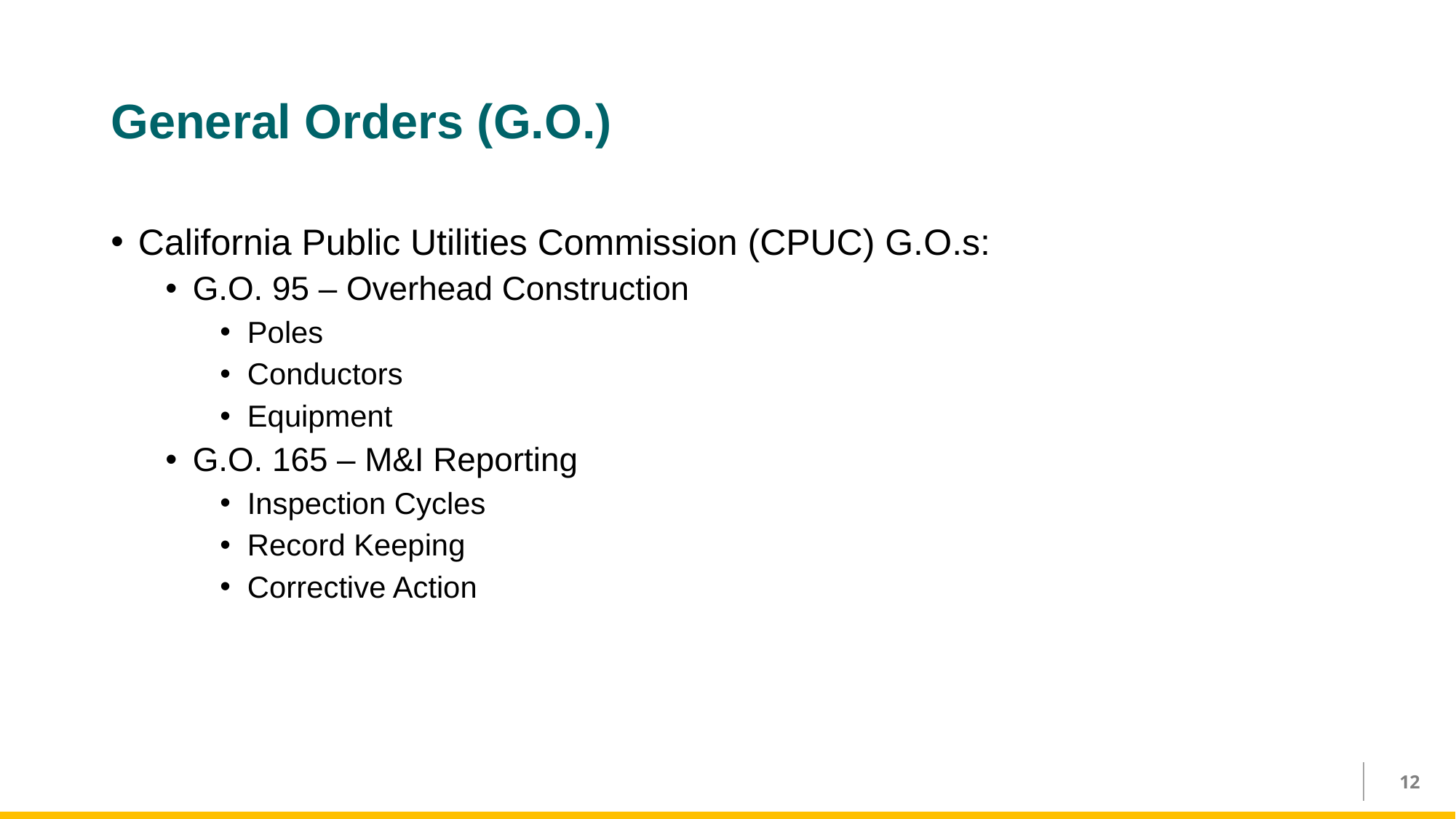

# General Orders (G.O.)
California Public Utilities Commission (CPUC) G.O.s:
G.O. 95 – Overhead Construction
Poles
Conductors
Equipment
G.O. 165 – M&I Reporting
Inspection Cycles
Record Keeping
Corrective Action